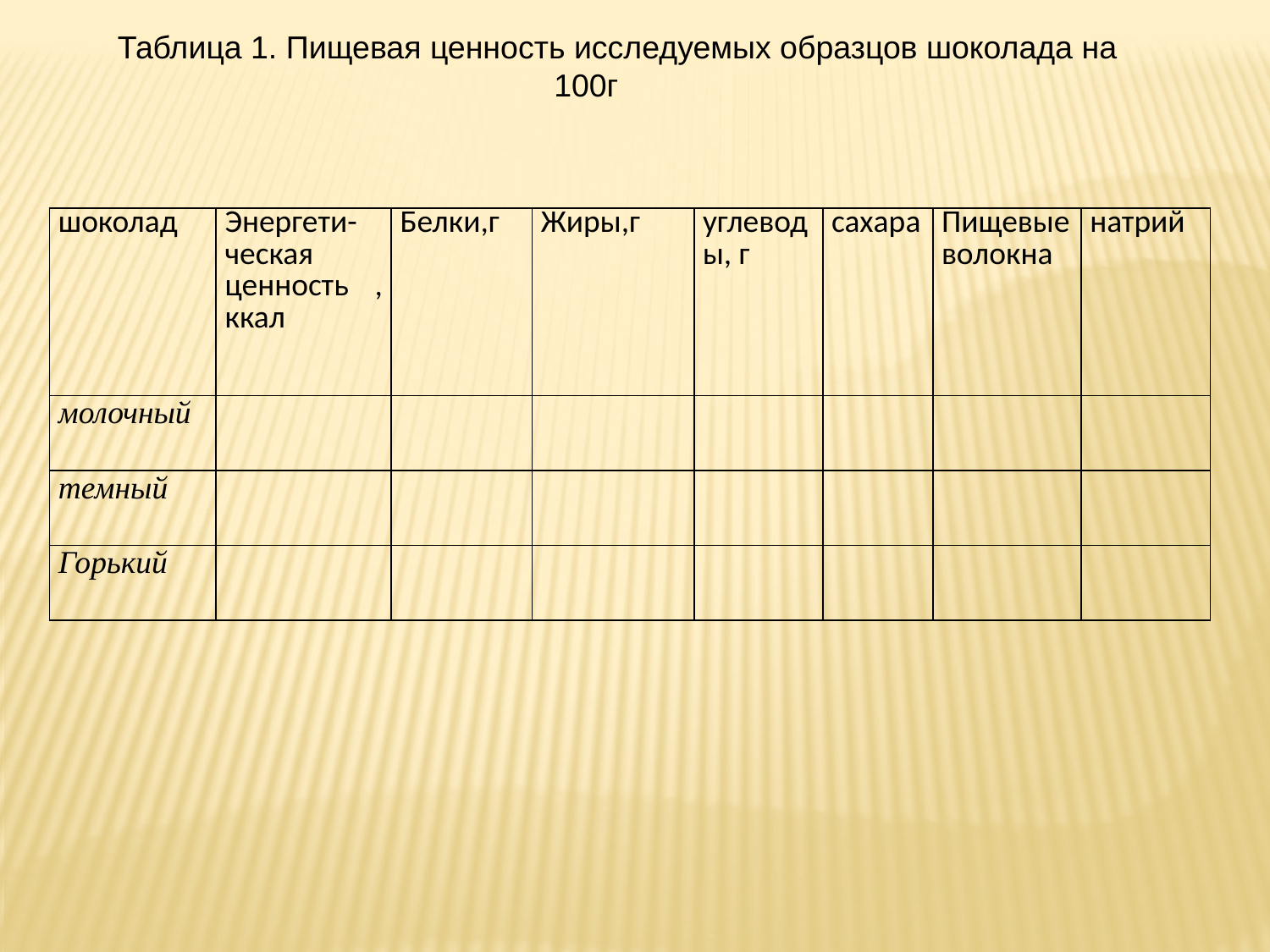

Таблица 1. Пищевая ценность исследуемых образцов шоколада на 100г
| шоколад | Энергети-ческая ценность , ккал | Белки,г | Жиры,г | углеводы, г | сахара | Пищевые волокна | натрий |
| --- | --- | --- | --- | --- | --- | --- | --- |
| молочный |  |  |  |  |  |  |  |
| темный |  |  |  |  |  |  |  |
| Горький |  |  |  |  |  |  |  |